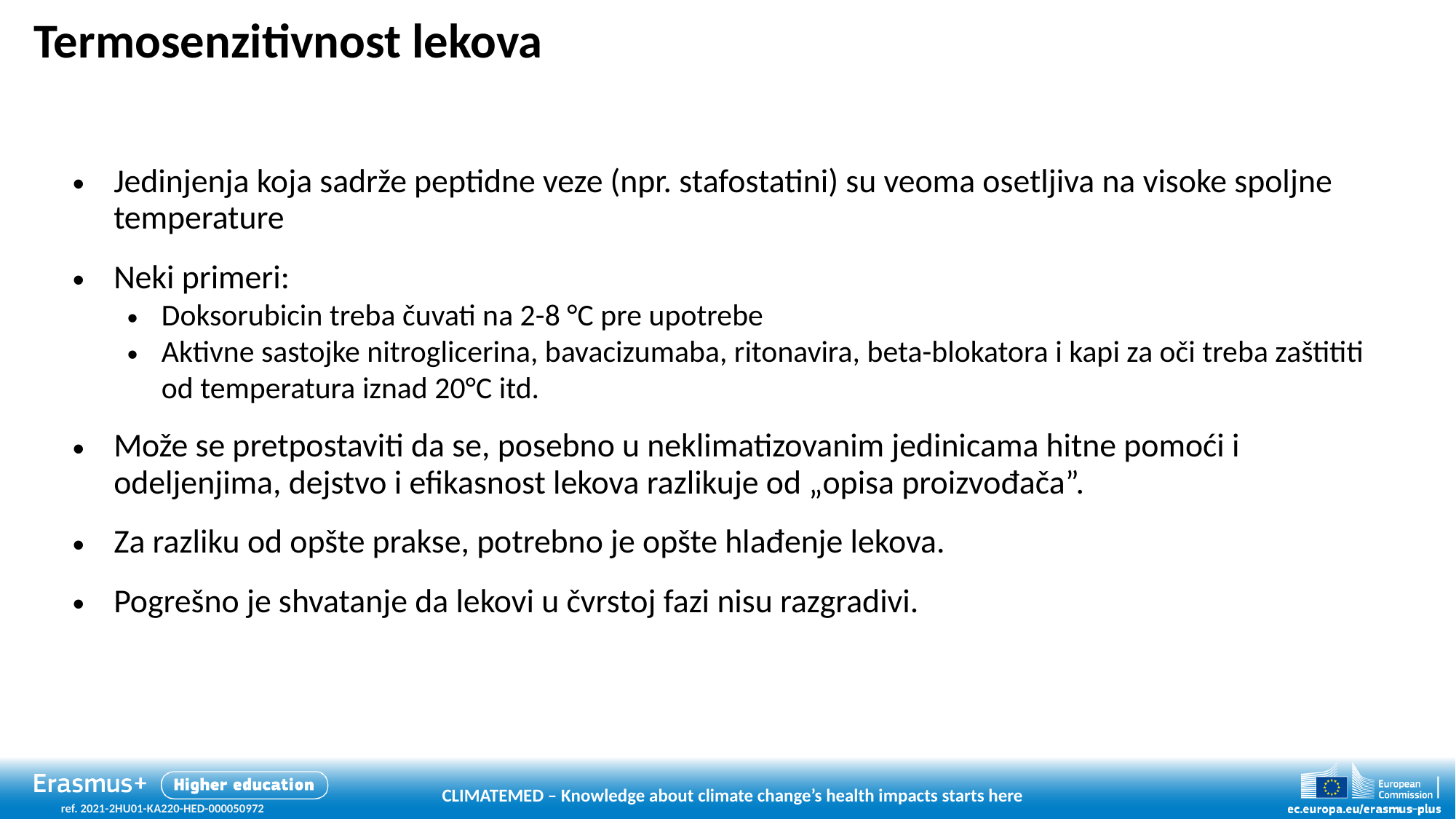

# Termosenzitivnost lekova
Jedinjenja koja sadrže peptidne veze (npr. stafostatini) su veoma osetljiva na visoke spoljne temperature
Neki primeri:
Doksorubicin treba čuvati na 2-8 °C pre upotrebe
Aktivne sastojke nitroglicerina, bavacizumaba, ritonavira, beta-blokatora i kapi za oči treba zaštititi od temperatura iznad 20°C itd.
Može se pretpostaviti da se, posebno u neklimatizovanim jedinicama hitne pomoći i odeljenjima, dejstvo i efikasnost lekova razlikuje od „opisa proizvođača”.
Za razliku od opšte prakse, potrebno je opšte hlađenje lekova.
Pogrešno je shvatanje da lekovi u čvrstoj fazi nisu razgradivi.